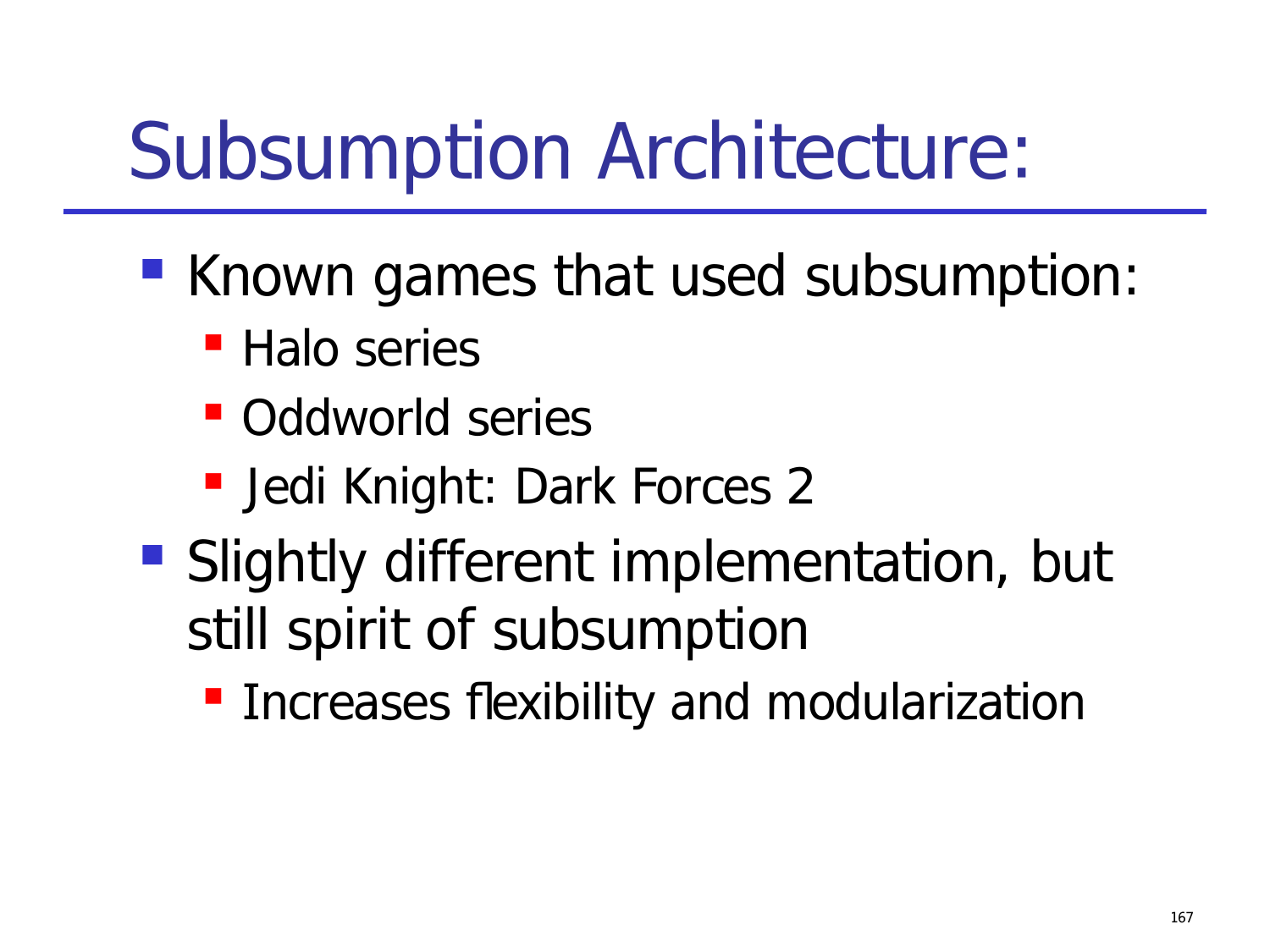

# Subsumption Architecture:
Known games that used subsumption:
Halo series
Oddworld series
Jedi Knight: Dark Forces 2
Slightly different implementation, but still spirit of subsumption
Increases flexibility and modularization

167